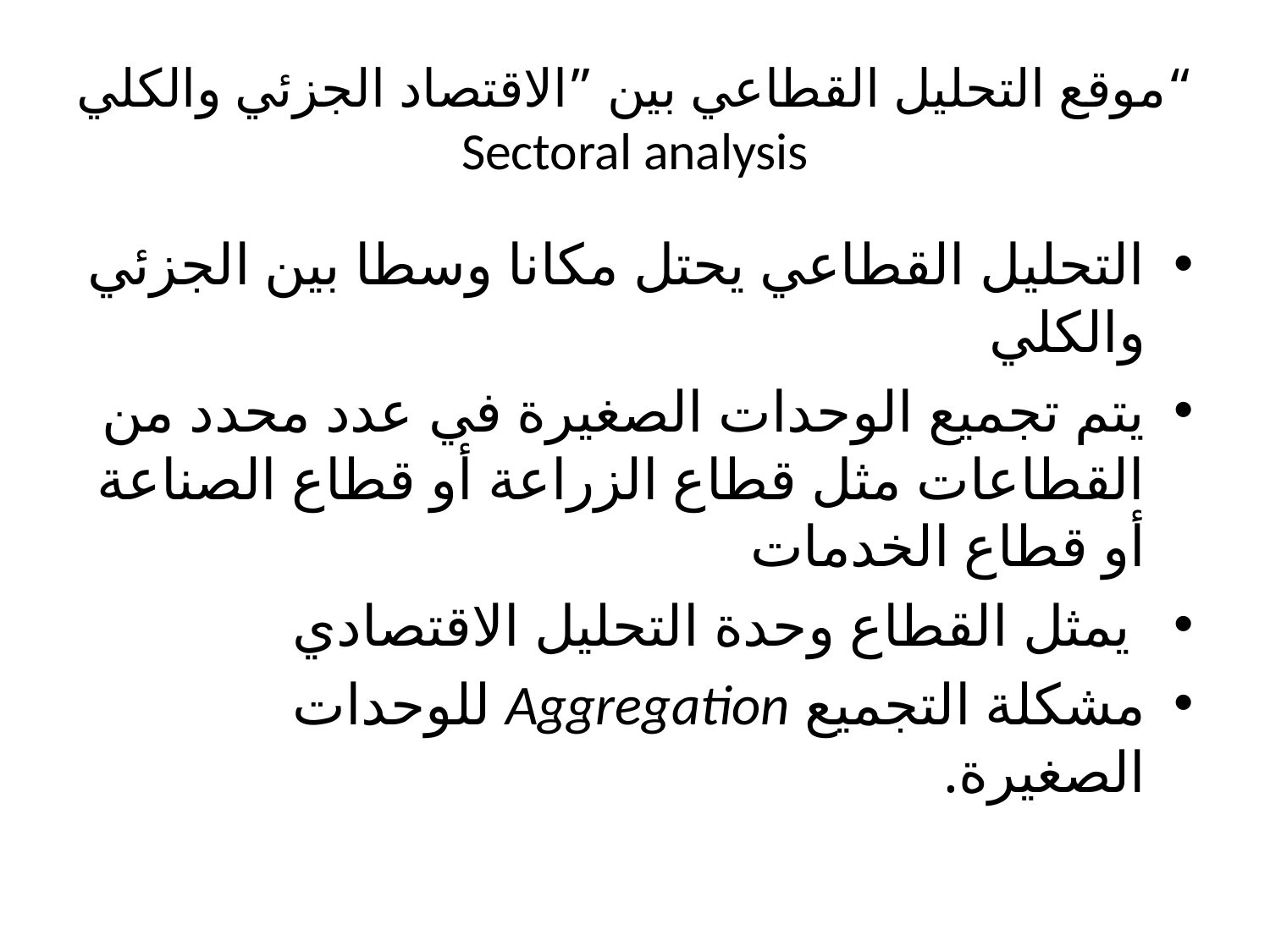

# موقع التحليل القطاعي بين ”الاقتصاد الجزئي والكلي“ Sectoral analysis
التحليل القطاعي يحتل مكانا وسطا بين الجزئي والكلي
يتم تجميع الوحدات الصغيرة في عدد محدد من القطاعات مثل قطاع الزراعة أو قطاع الصناعة أو قطاع الخدمات
 يمثل القطاع وحدة التحليل الاقتصادي
مشكلة التجميع Aggregation للوحدات الصغيرة.